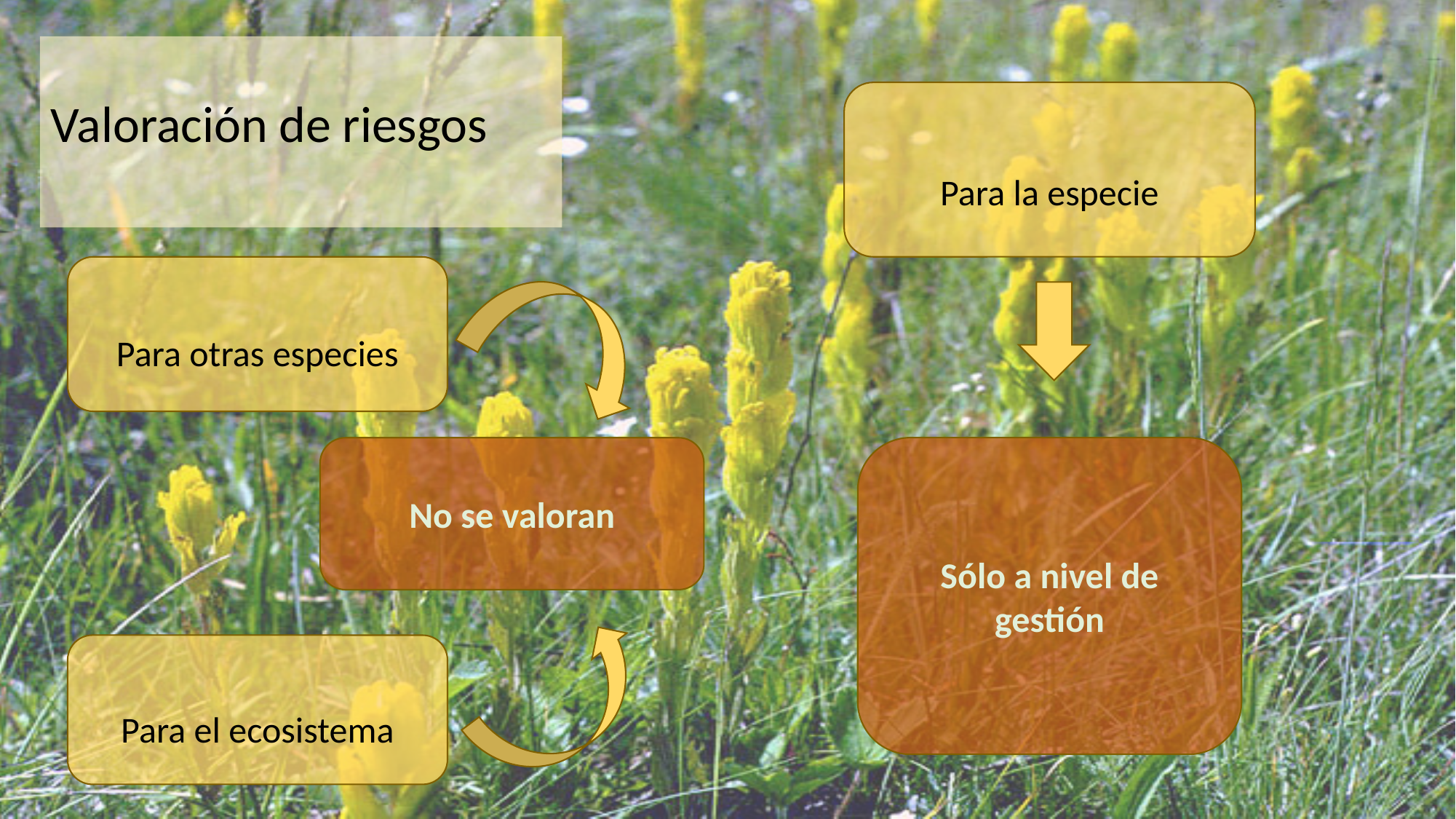

# Valoración de riesgos

Para la especie

Para otras especies

No se valoran
Sólo a nivel de gestión

Para el ecosistema